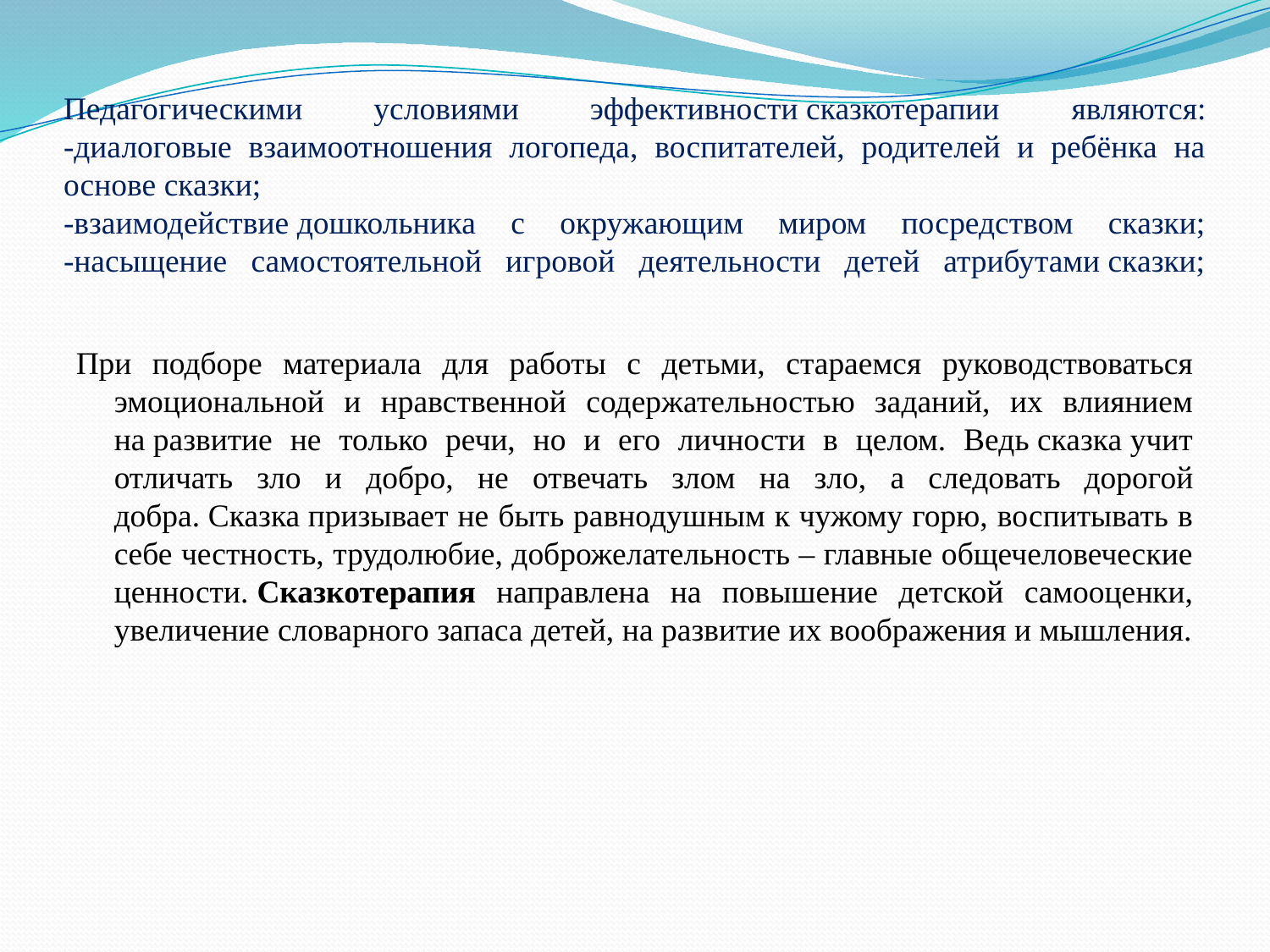

# Педагогическими условиями эффективности сказкотерапии являются: -диалоговые взаимоотношения логопеда, воспитателей, родителей и ребёнка на основе сказки; -взаимодействие дошкольника с окружающим миром посредством сказки; -насыщение самостоятельной игровой деятельности детей атрибутами сказки;
При подборе материала для работы с детьми, стараемся руководствоваться эмоциональной и нравственной содержательностью заданий, их влиянием на развитие не только речи, но и его личности в целом. Ведь сказка учит отличать зло и добро, не отвечать злом на зло, а следовать дорогой добра. Сказка призывает не быть равнодушным к чужому горю, воспитывать в себе честность, трудолюбие, доброжелательность – главные общечеловеческие ценности. Сказкотерапия направлена на повышение детской самооценки, увеличение словарного запаса детей, на развитие их воображения и мышления.